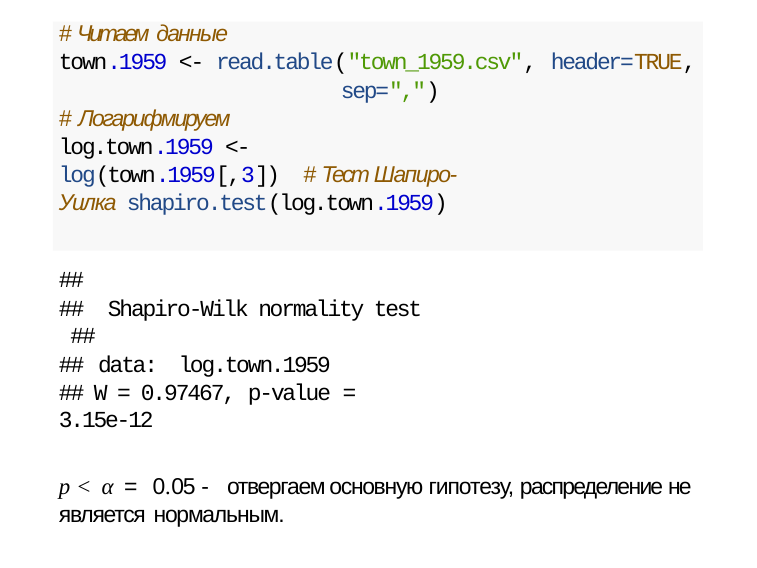

# Читаем данные
town.1959 <- read.table("town_1959.csv", header=TRUE,
sep=",")
# Логарифмируем
log.town.1959 <- log(town.1959[,3])  # Тест Шапиро-Уилка  shapiro.test(log.town.1959)

##
##	Shapiro-Wilk normality test  ##
## data:	log.town.1959
## W = 0.97467, p-value = 3.15e-12

p < α = 0.05 - отвергаем основную гипотезу, распределение не  является нормальным.